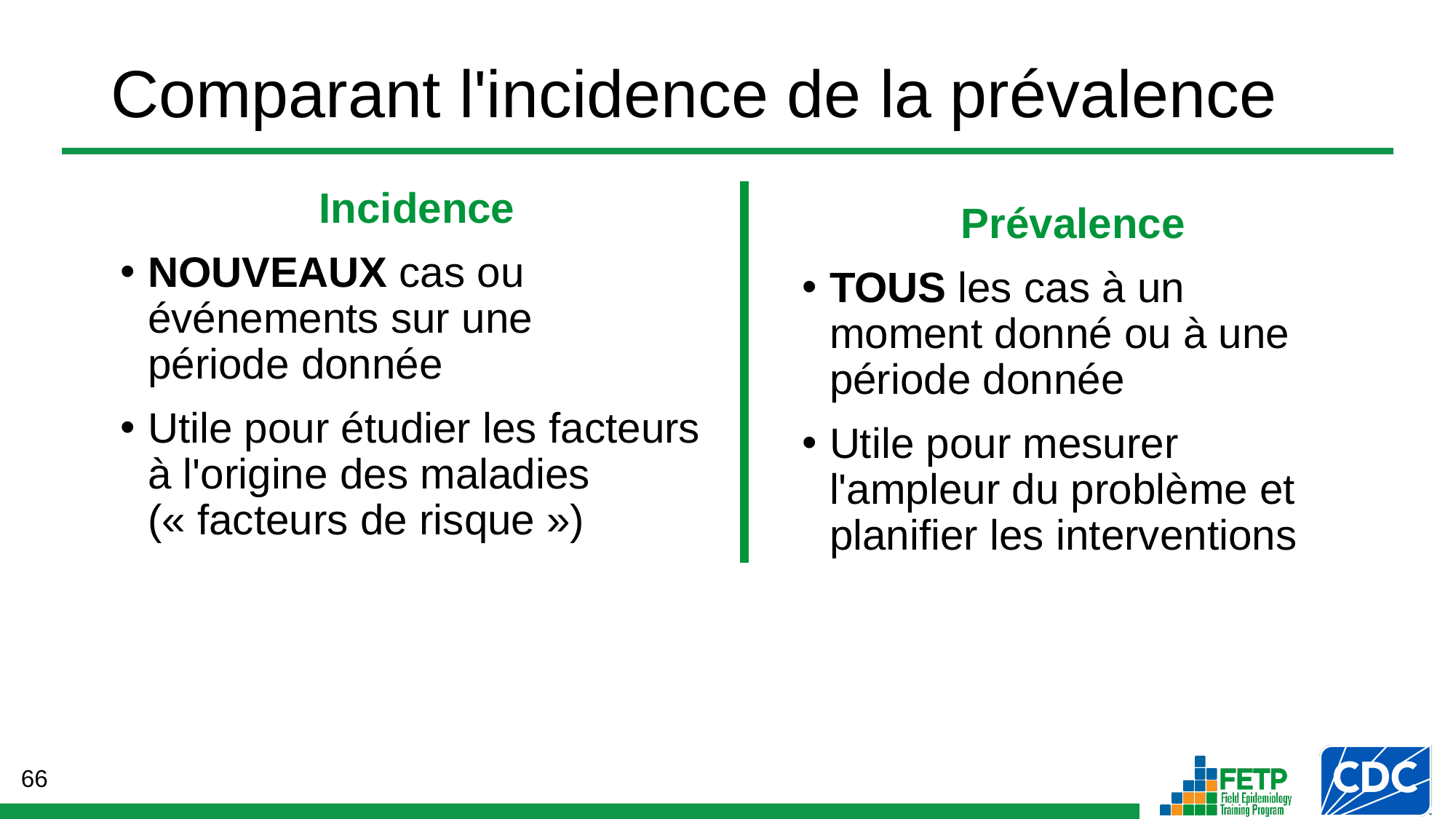

Comparant l'incidence de la prévalence
Incidence
NOUVEAUX cas ou événements sur une
période donnée
Utile pour étudier les facteurs à l'origine des maladies (« facteurs de risque »)

Prévalence
TOUS les cas à un moment donné ou à une période donnée
Utile pour mesurer l'ampleur du problème et planifier les interventions